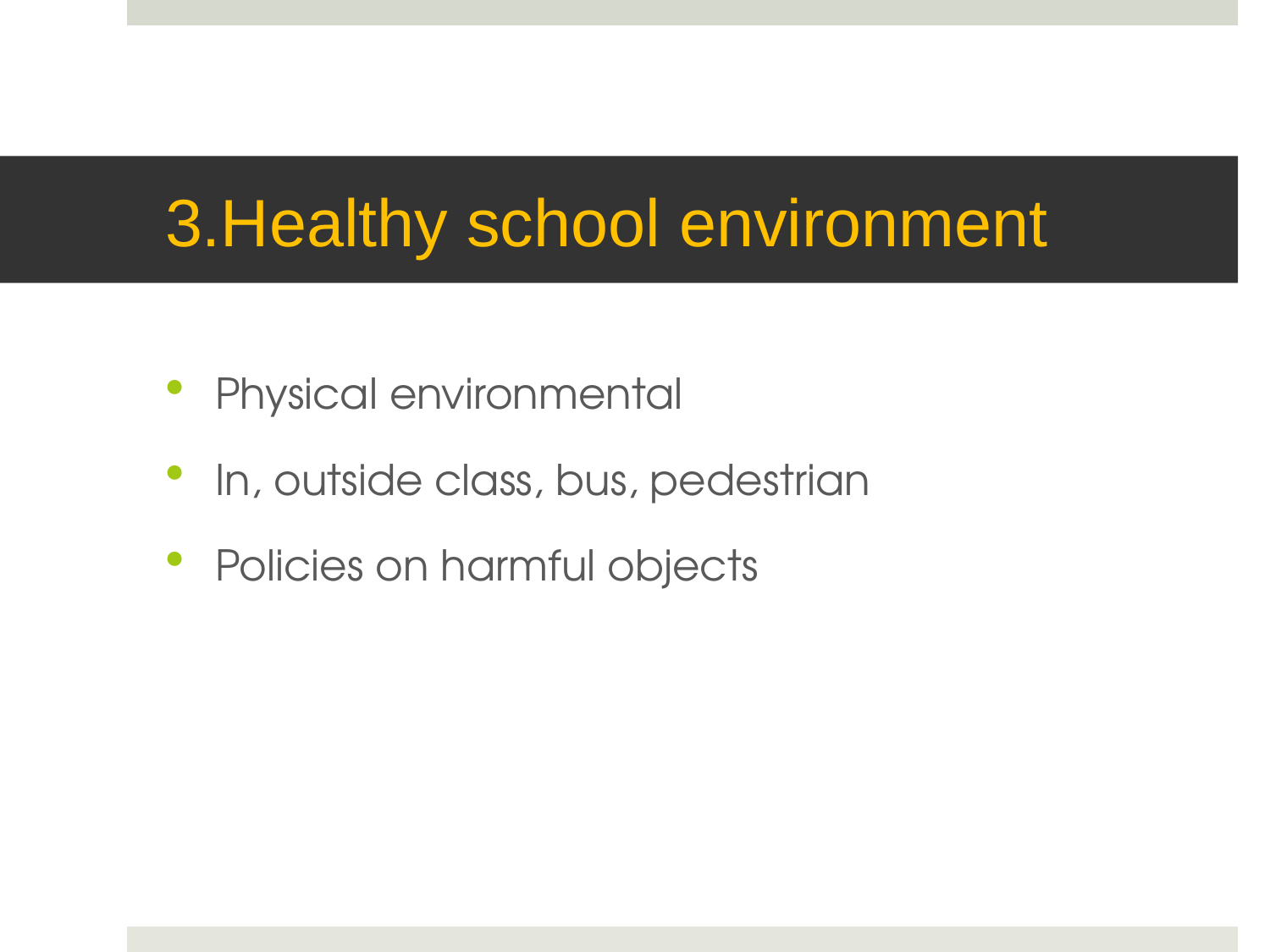

# 3.Healthy school environment
Physical environmental
In, outside class, bus, pedestrian
Policies on harmful objects